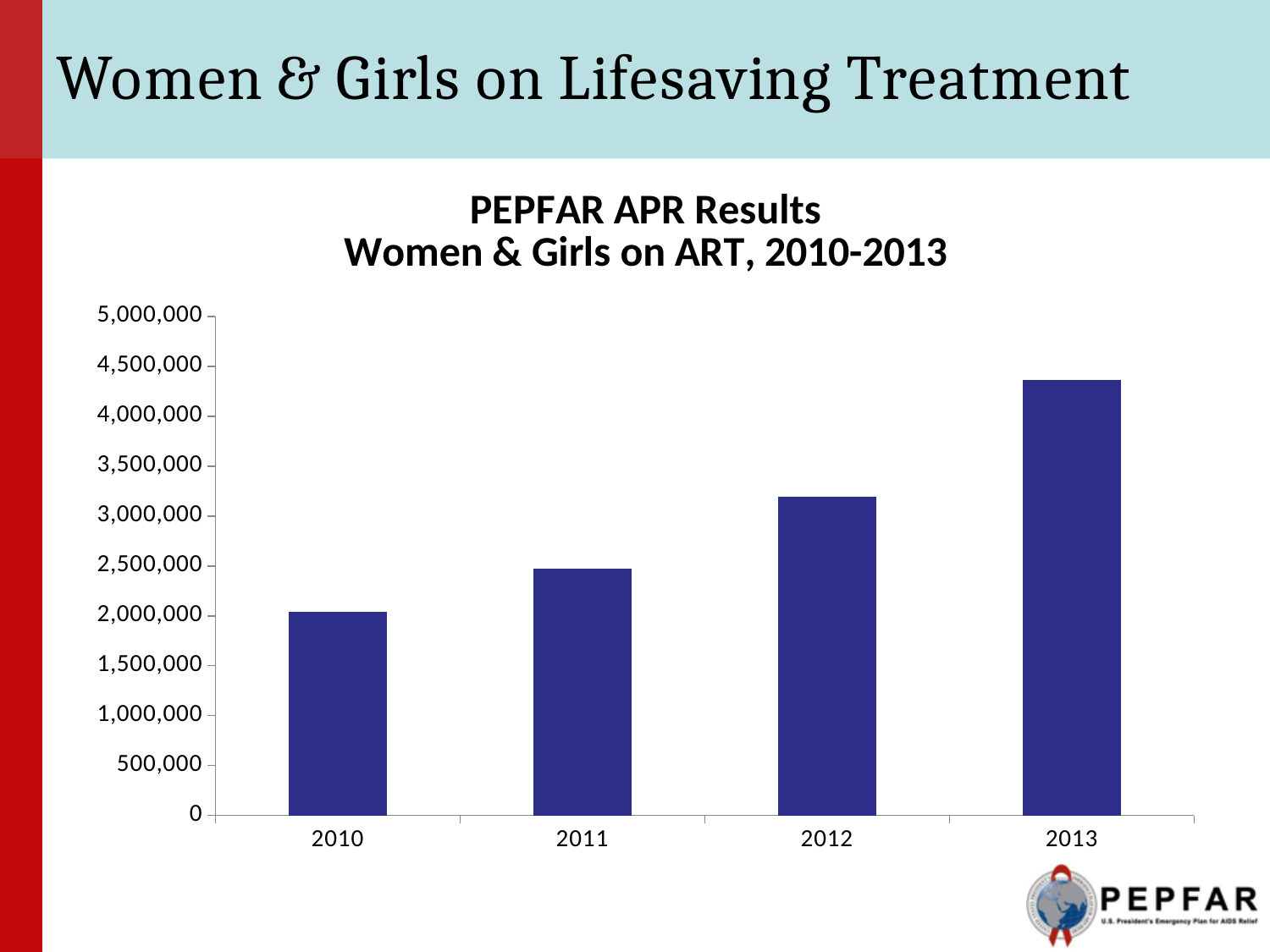

# Women & Girls on Lifesaving Treatment

### Chart: PEPFAR APR Results
Women & Girls on ART, 2010-2013

| Category | Women and Girls on Treatment (PEPFAR APR Results 2010-2013) |
|---|---|
| 2010.0 | 2042809.0 |
| 2011.0 | 2471820.0 |
| 2012.0 | 3189030.0 |
| 2013.0 | 4360452.0 |